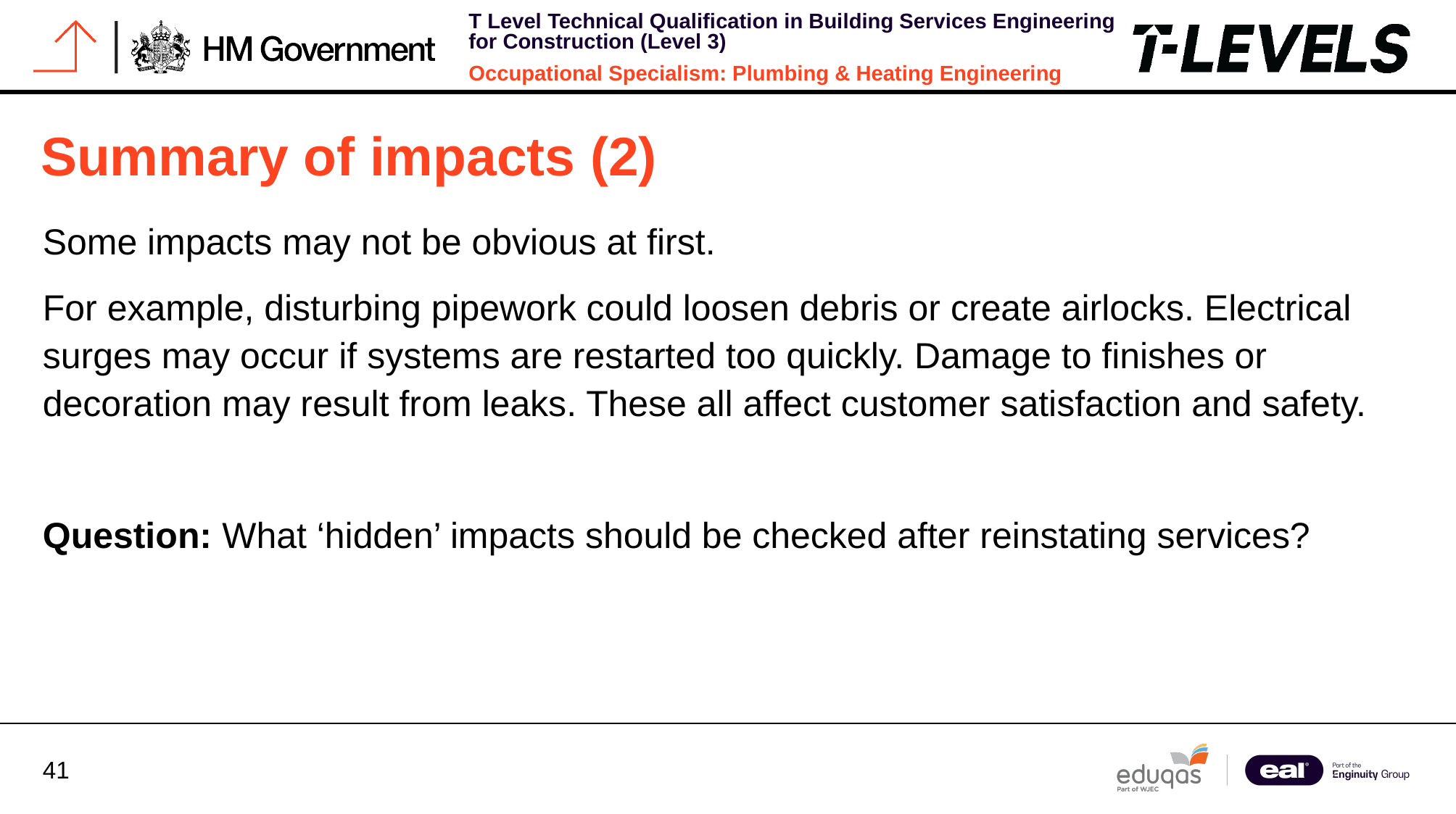

# Summary of impacts (2)
Some impacts may not be obvious at first.
For example, disturbing pipework could loosen debris or create airlocks. Electrical surges may occur if systems are restarted too quickly. Damage to finishes or decoration may result from leaks. These all affect customer satisfaction and safety.

Question: What ‘hidden’ impacts should be checked after reinstating services?